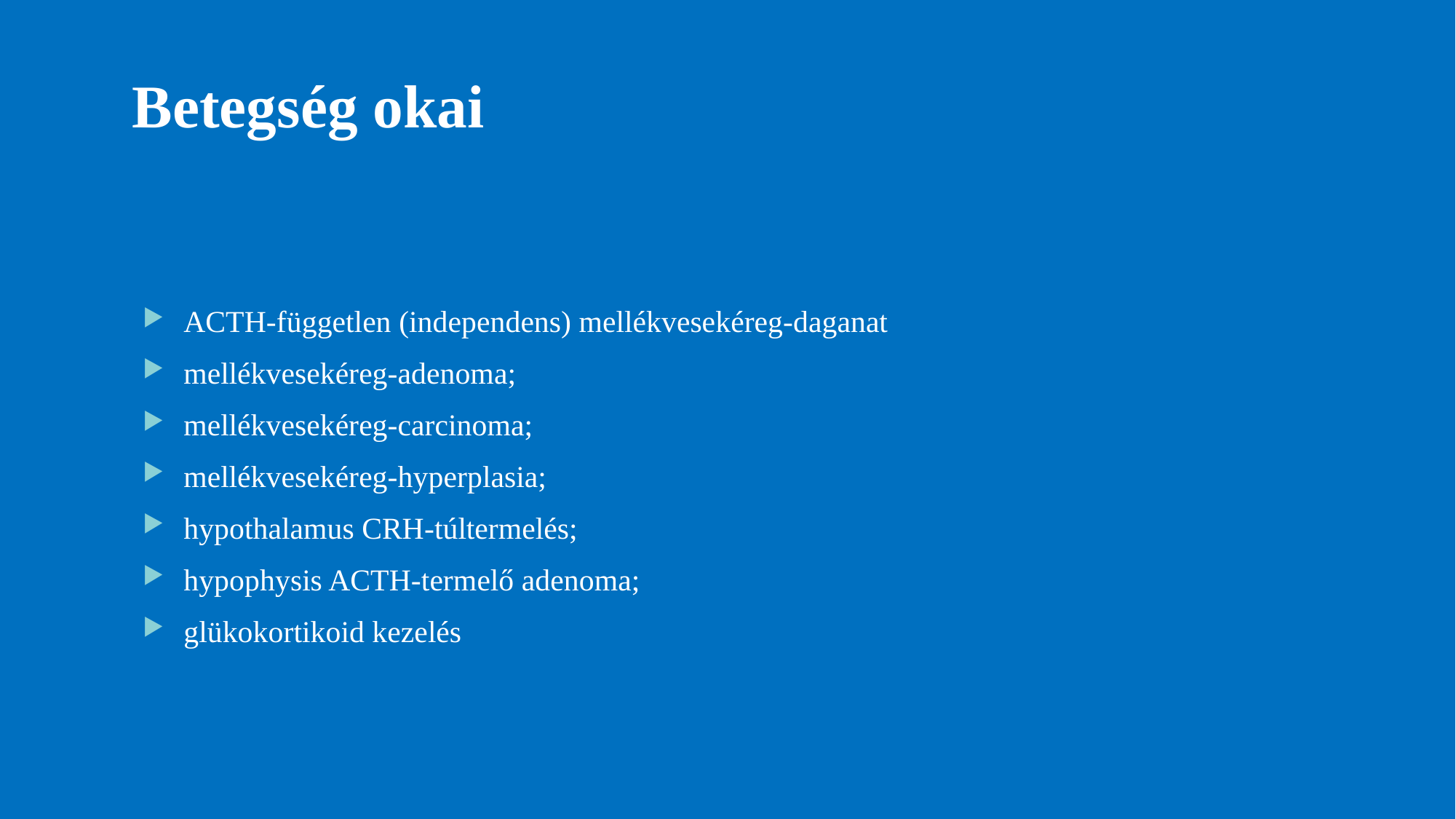

# Betegség okai

ACTH-független (independens) mellékvesekéreg-daganat
mellékvesekéreg-adenoma;
mellékvesekéreg-carcinoma;
mellékvesekéreg-hyperplasia;
hypothalamus CRH-túltermelés;
hypophysis ACTH-termelő adenoma;
glükokortikoid kezelés